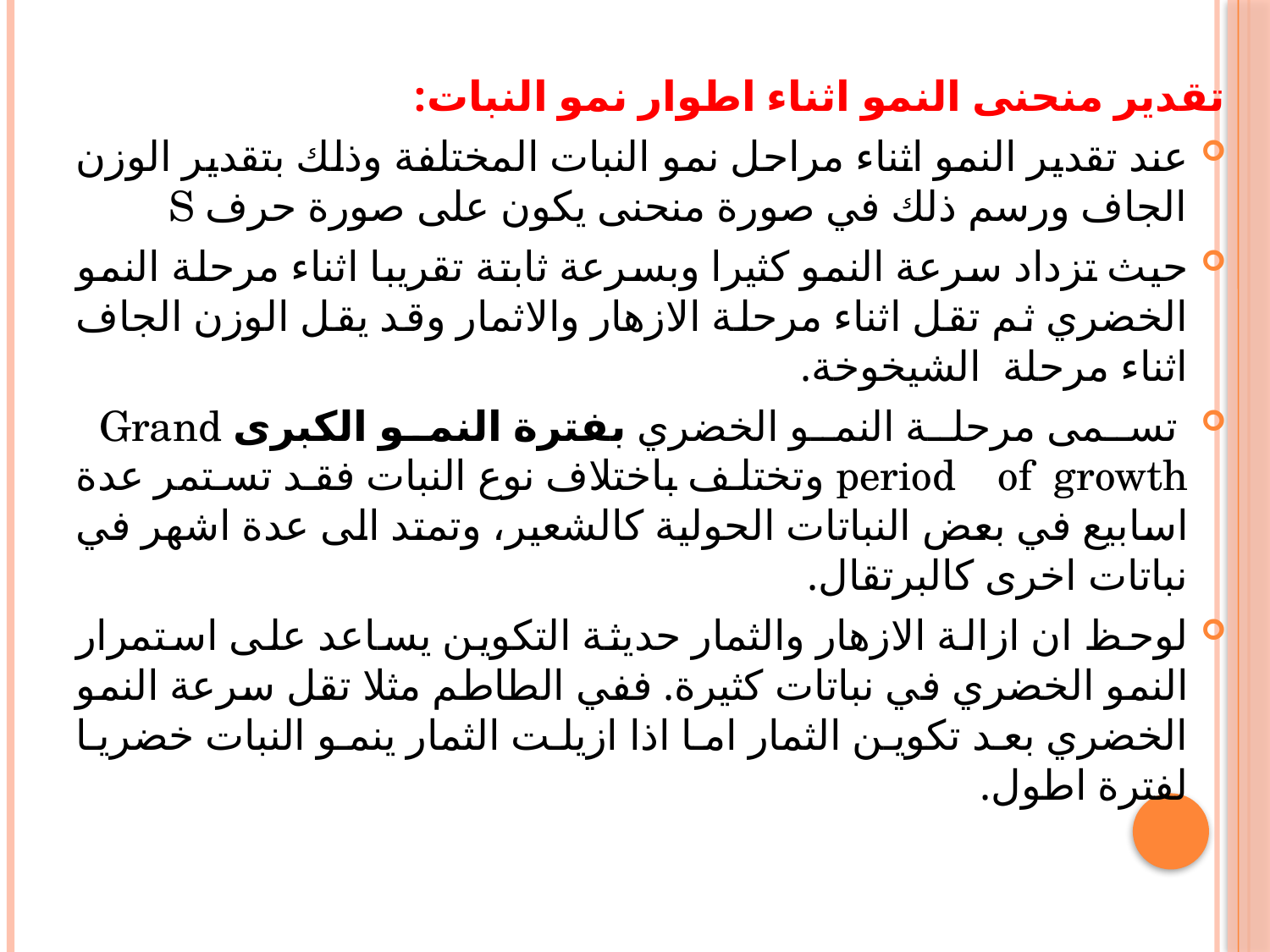

تقدير منحنى النمو اثناء اطوار نمو النبات:
عند تقدير النمو اثناء مراحل نمو النبات المختلفة وذلك بتقدير الوزن الجاف ورسم ذلك في صورة منحنى يكون على صورة حرف S
حيث تزداد سرعة النمو كثيرا وبسرعة ثابتة تقريبا اثناء مرحلة النمو الخضري ثم تقل اثناء مرحلة الازهار والاثمار وقد يقل الوزن الجاف اثناء مرحلة  الشيخوخة.
 تسمى مرحلة النمو الخضري بفترة النمو الكبرى Grand period  of growth وتختلف باختلاف نوع النبات فقد تستمر عدة اسابيع في بعض النباتات الحولية كالشعير، وتمتد الى عدة اشهر في نباتات اخرى كالبرتقال.
لوحظ ان ازالة الازهار والثمار حديثة التكوين يساعد على استمرار النمو الخضري في نباتات كثيرة. ففي الطاطم مثلا تقل سرعة النمو الخضري بعد تكوين الثمار اما اذا ازيلت الثمار ينمو النبات خضريا لفترة اطول.